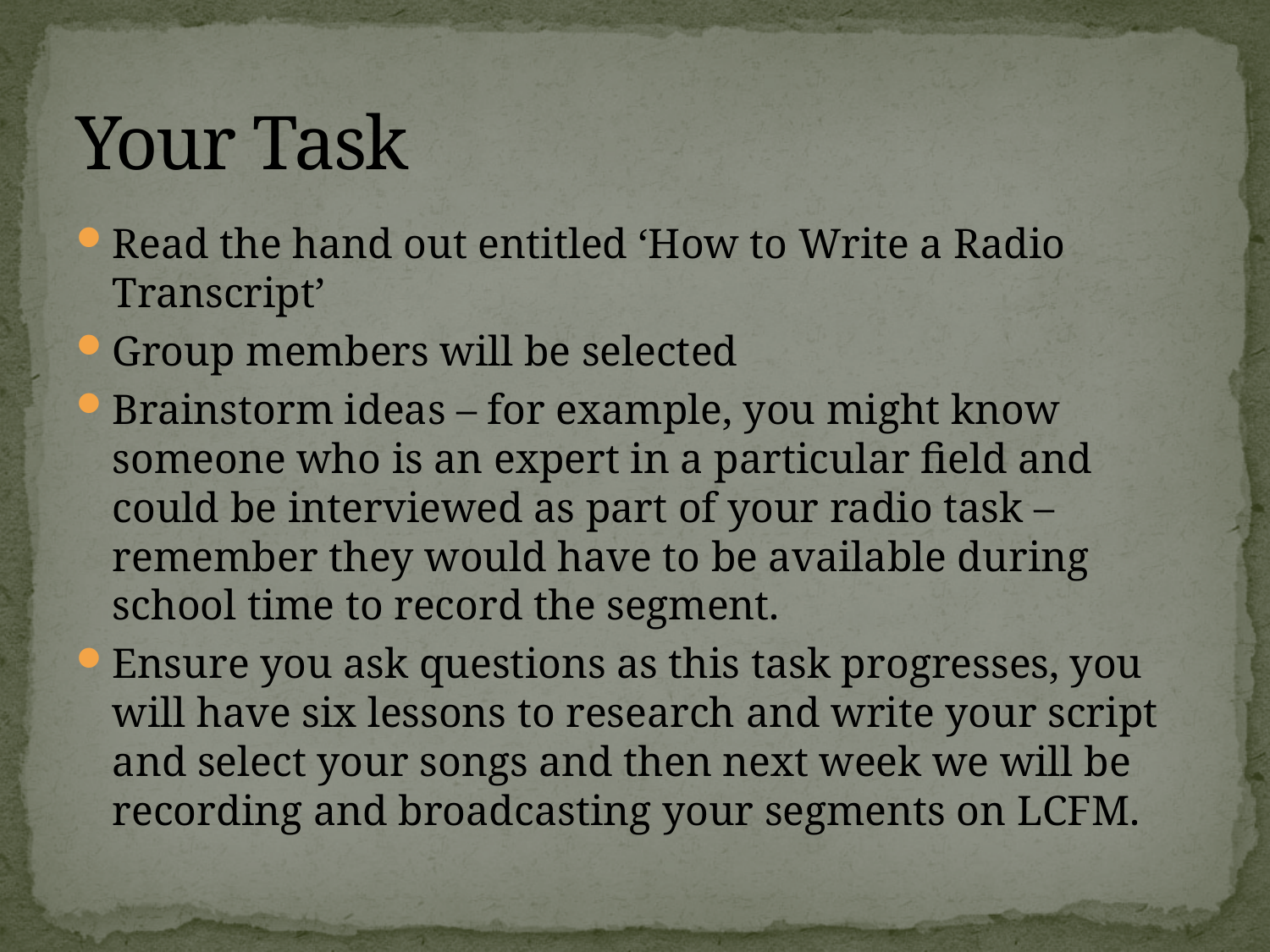

# Your Task
Read the hand out entitled ‘How to Write a Radio Transcript’
Group members will be selected
Brainstorm ideas – for example, you might know someone who is an expert in a particular field and could be interviewed as part of your radio task – remember they would have to be available during school time to record the segment.
Ensure you ask questions as this task progresses, you will have six lessons to research and write your script and select your songs and then next week we will be recording and broadcasting your segments on LCFM.